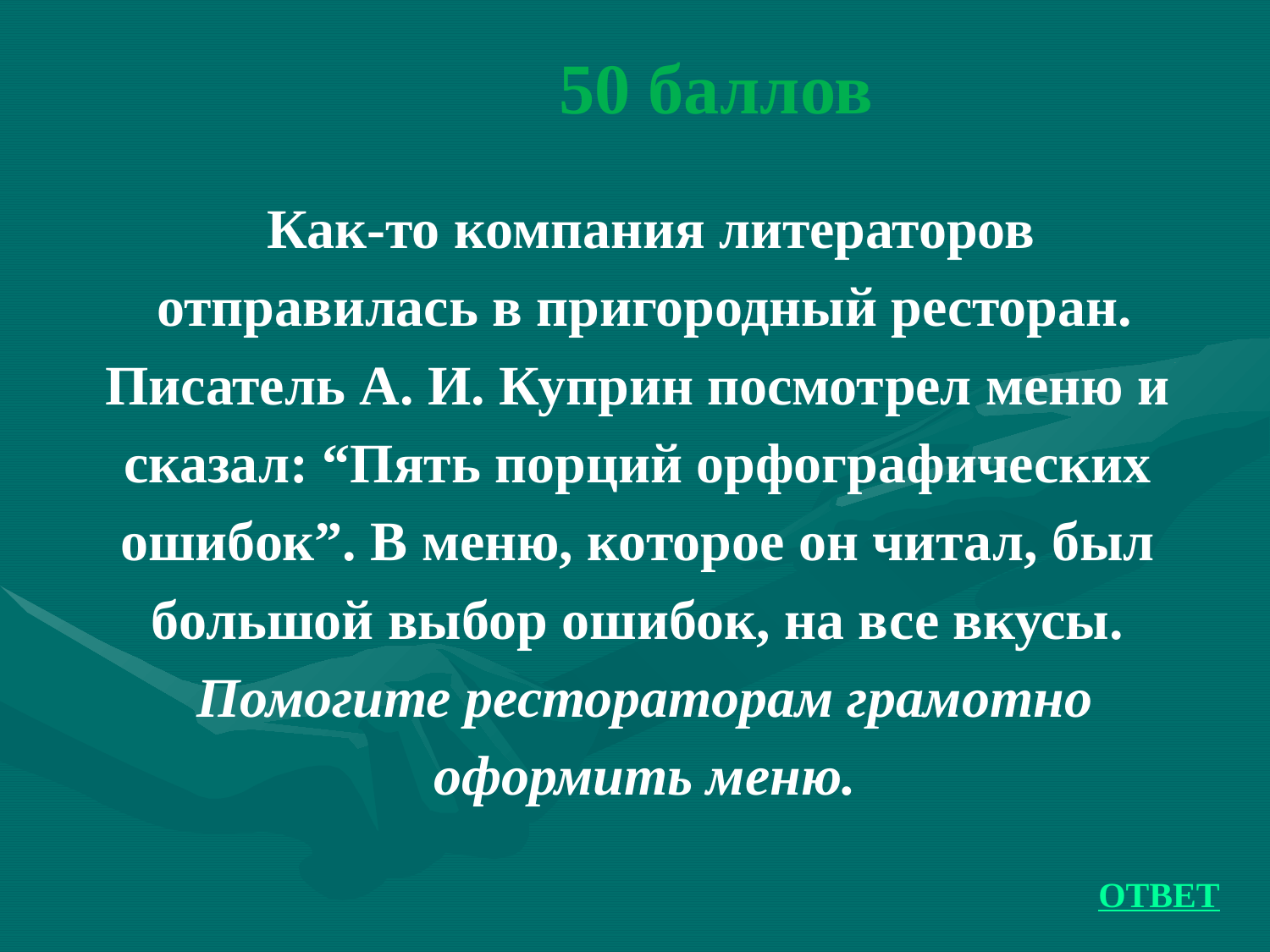

# 50 баллов
 Как-то компания литераторов
отправилась в пригородный ресторан.
Писатель А. И. Куприн посмотрел меню и
сказал: “Пять порций орфографических
ошибок”. В меню, которое он читал, был
большой выбор ошибок, на все вкусы.
Помогите рестораторам грамотно
оформить меню.
ОТВЕТ